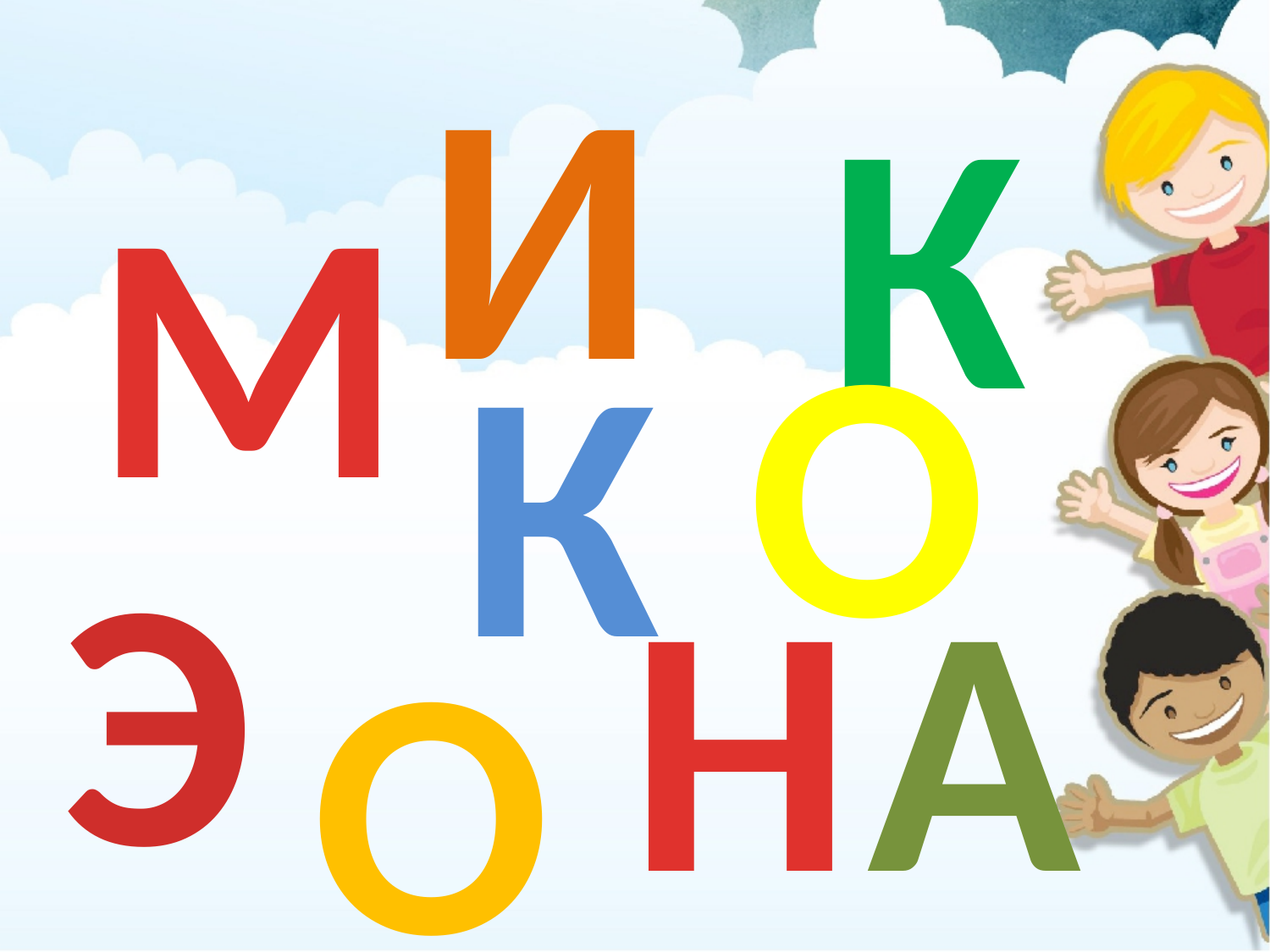

И
К
#
М

О
К
Э
Н
А
О